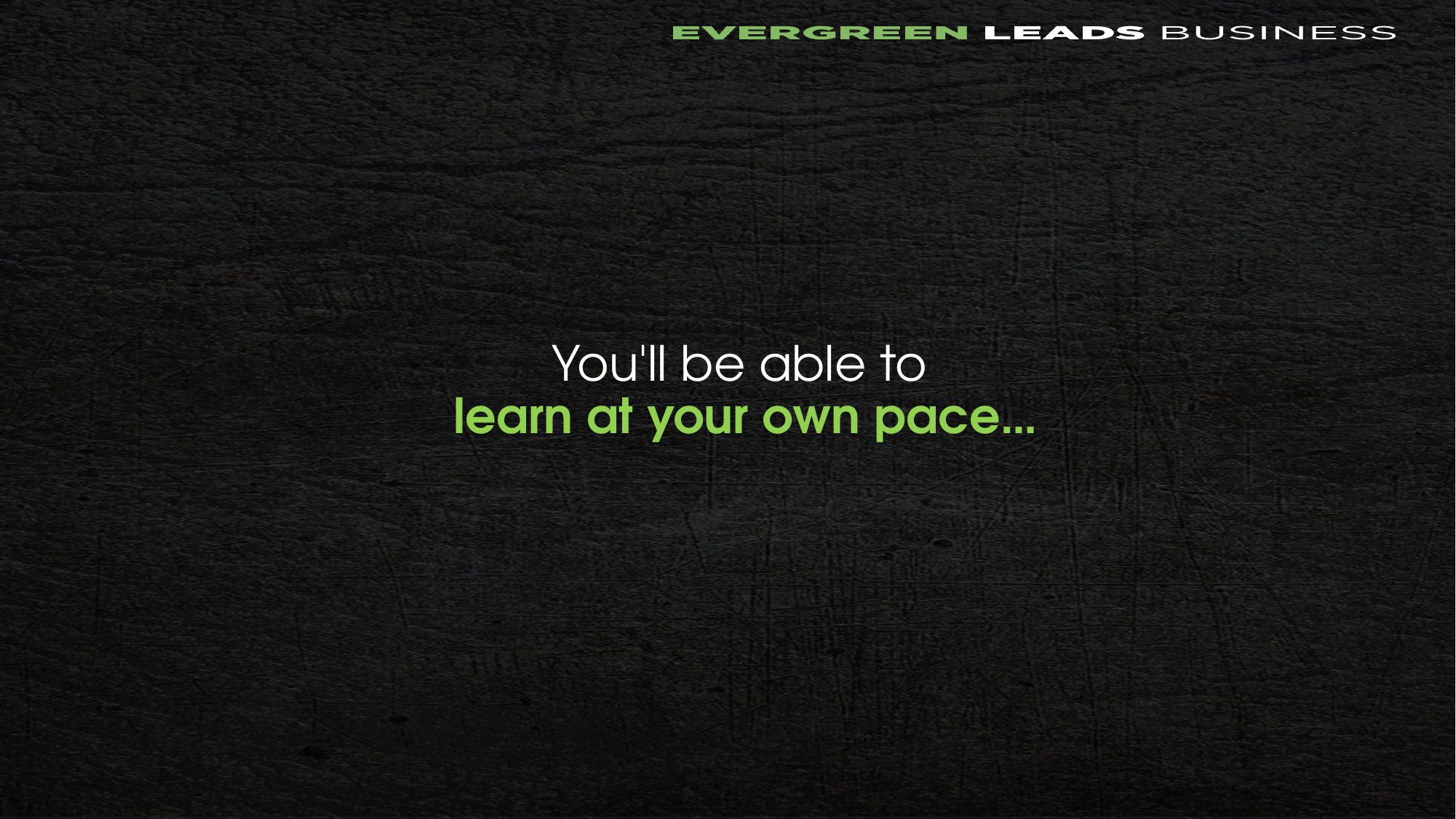

# You'll be able to learn at your own pace…